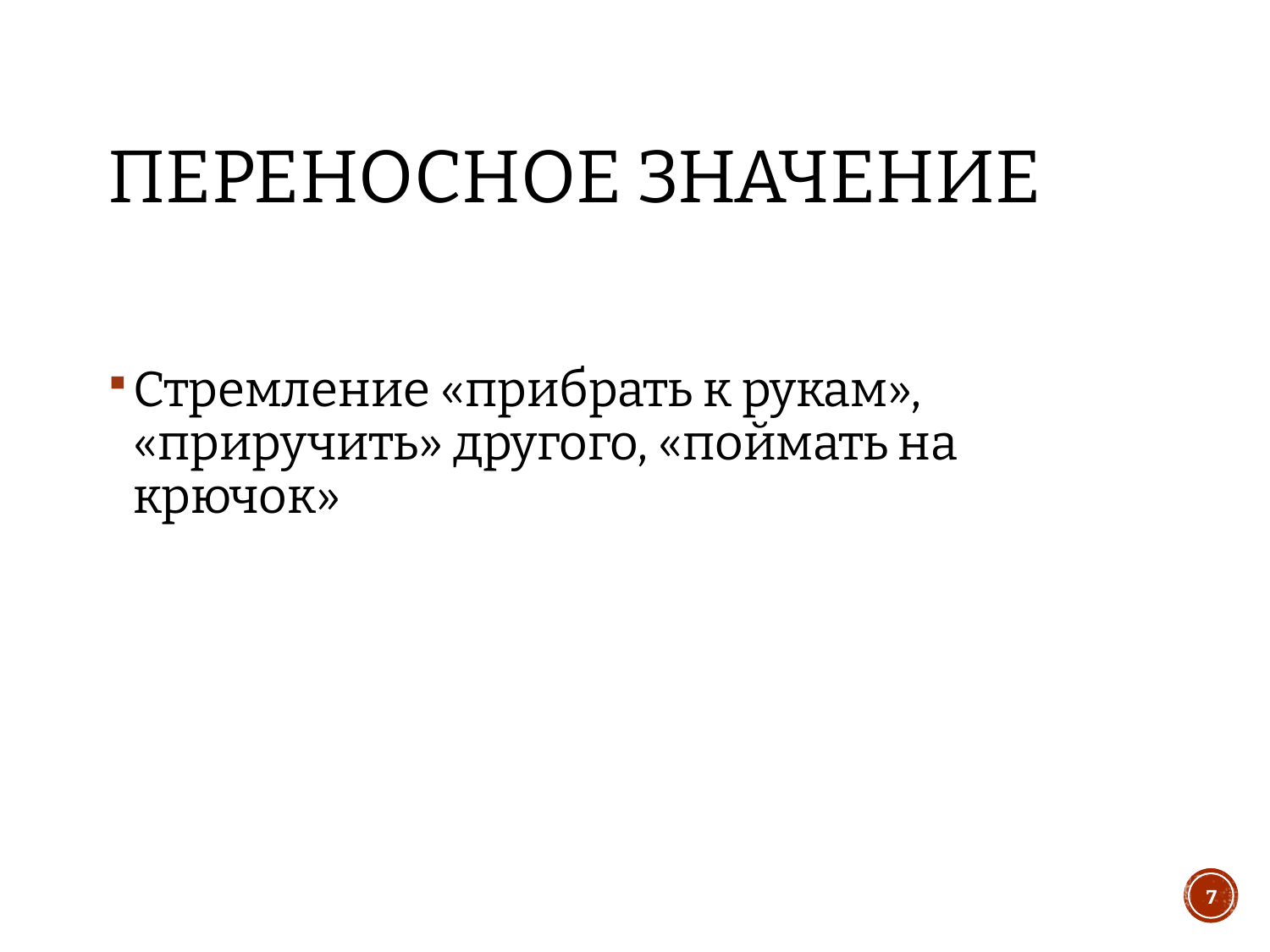

# Переносное значение

Стремление «прибрать к рукам», «приручить» другого, «поймать на крючок»
7